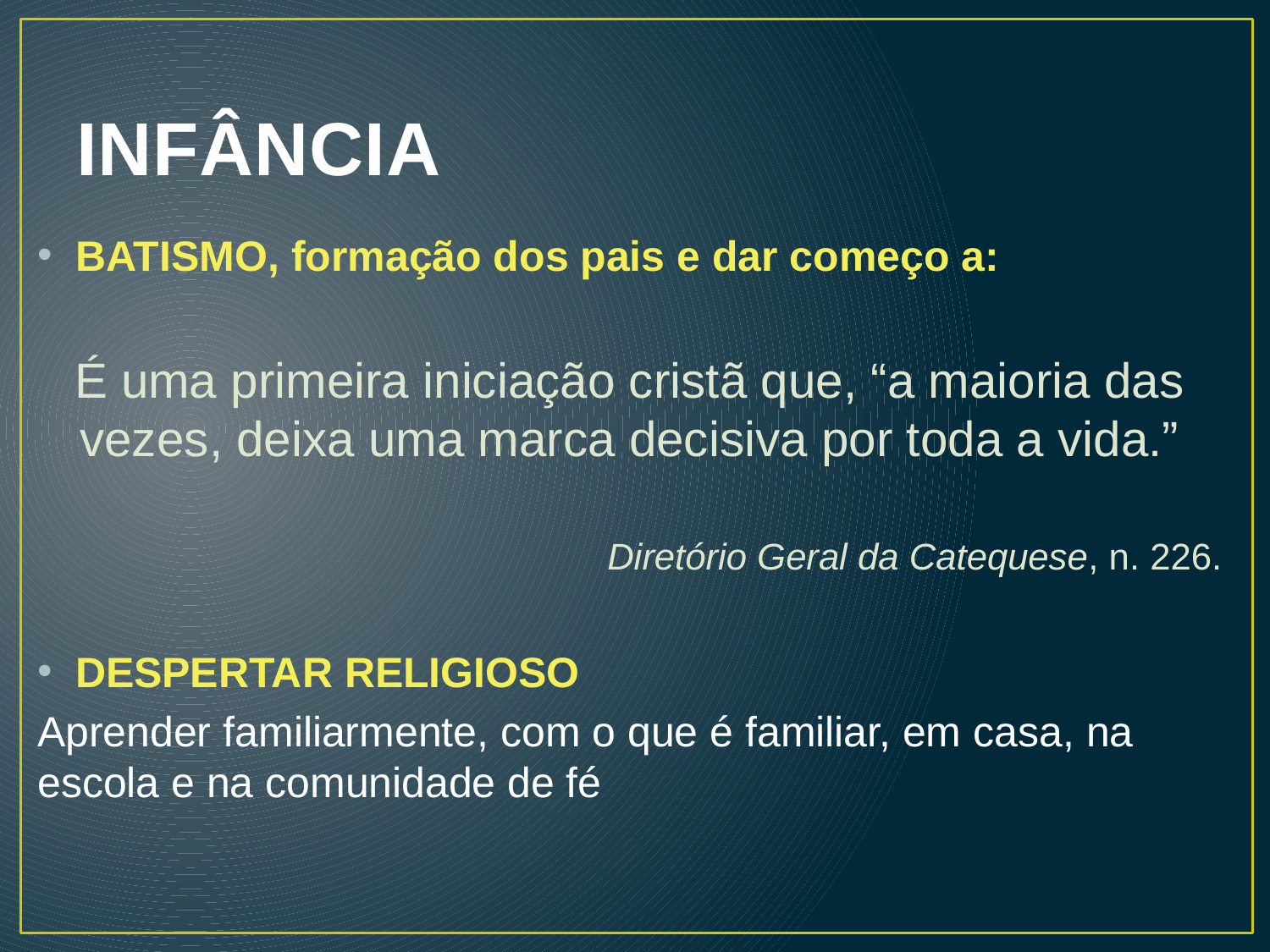

# INFÂNCIA
BATISMO, formação dos pais e dar começo a:

É uma primeira iniciação cristã que, “a maioria das vezes, deixa uma marca decisiva por toda a vida.”

Diretório Geral da Catequese, n. 226.

DESPERTAR RELIGIOSO
Aprender familiarmente, com o que é familiar, em casa, na escola e na comunidade de fé